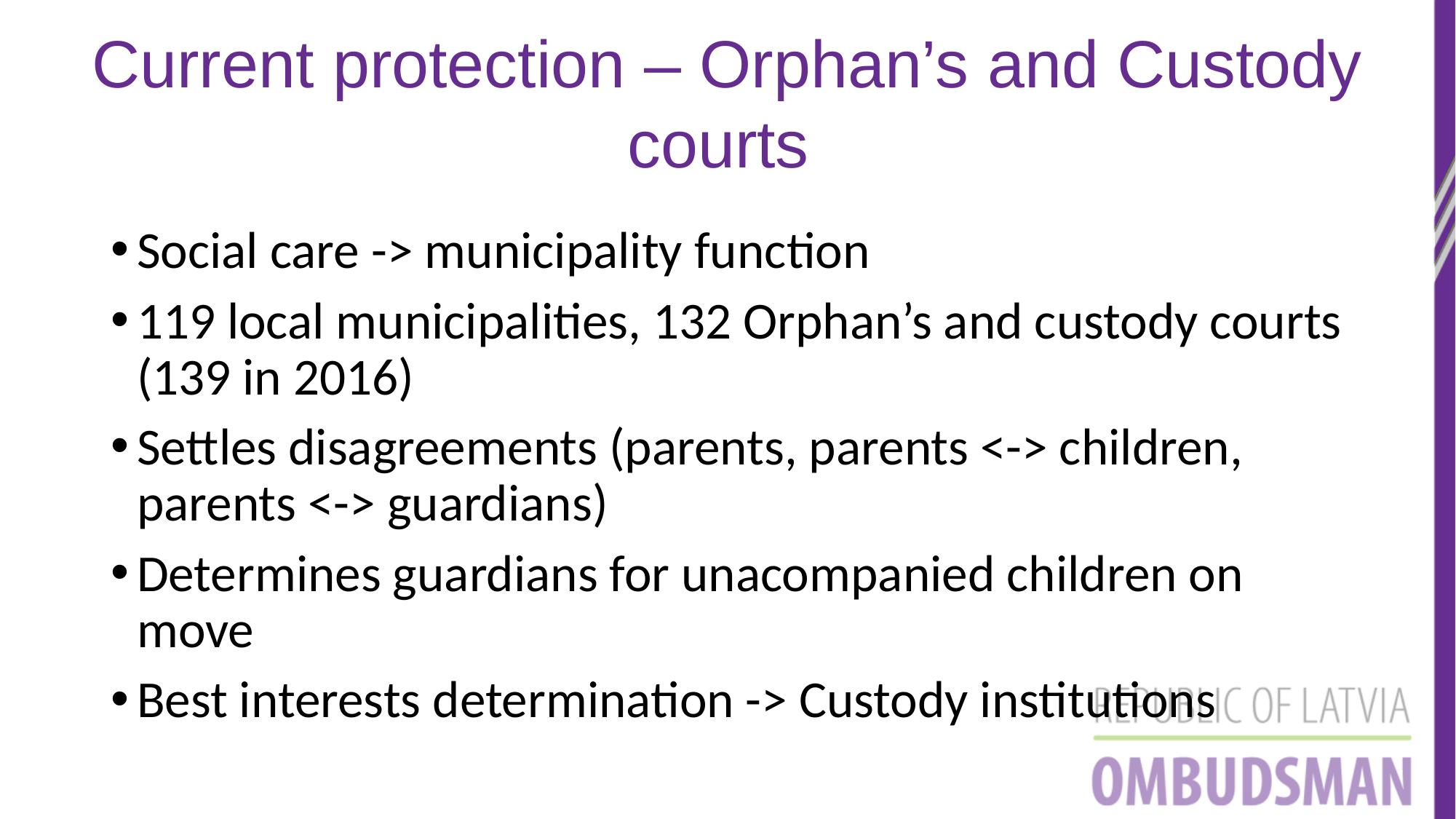

Current protection – Orphan’s and Custody courts
Social care -> municipality function
119 local municipalities, 132 Orphan’s and custody courts (139 in 2016)
Settles disagreements (parents, parents <-> children, parents <-> guardians)
Determines guardians for unacompanied children on move
Best interests determination -> Custody institutions